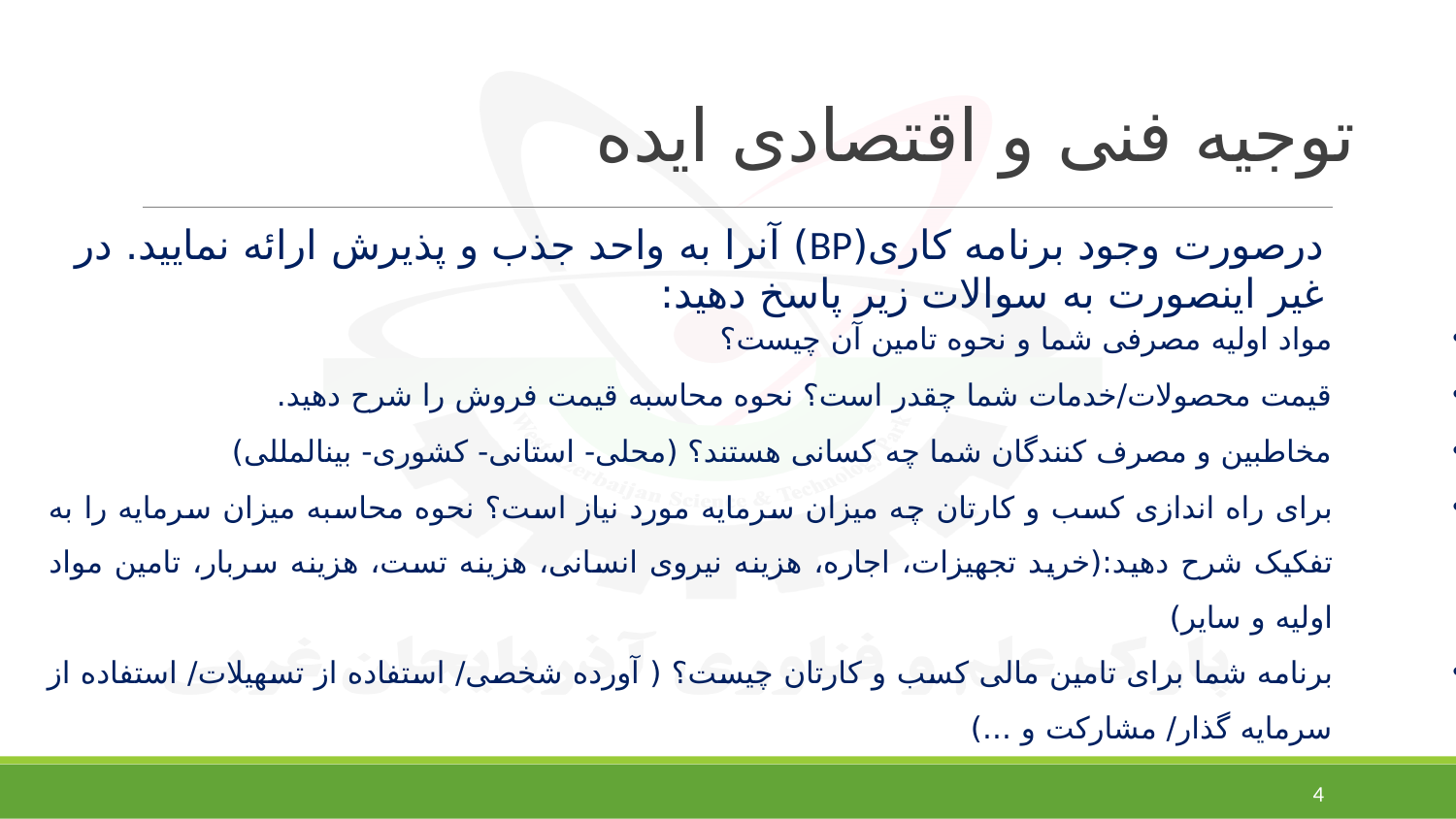

# توجیه فنی و اقتصادی ایده
درصورت وجود برنامه کاری(BP) آنرا به واحد جذب و پذیرش ارائه نمایید. در غیر اینصورت به سوالات زیر پاسخ دهید:
مواد اولیه مصرفی شما و نحوه تامین آن چیست؟
قیمت محصولات/خدمات شما چقدر است؟ نحوه محاسبه قیمت فروش را شرح دهید.
مخاطبین و مصرف کنندگان شما چه کسانی هستند؟ (محلی- استانی- کشوری- بین­المللی)
برای راه اندازی کسب و کارتان چه میزان سرمایه­ مورد نیاز است؟ نحوه محاسبه میزان سرمایه را به تفکیک شرح دهید:(خرید تجهیزات، اجاره، هزینه نیروی انسانی، هزینه تست، هزینه سربار، تامین مواد اولیه و سایر)
برنامه شما برای تامین مالی کسب و کارتان چیست؟ ( آورده شخصی/ استفاده از تسهیلات/ استفاده از سرمایه گذار/ مشارکت و ...)

4